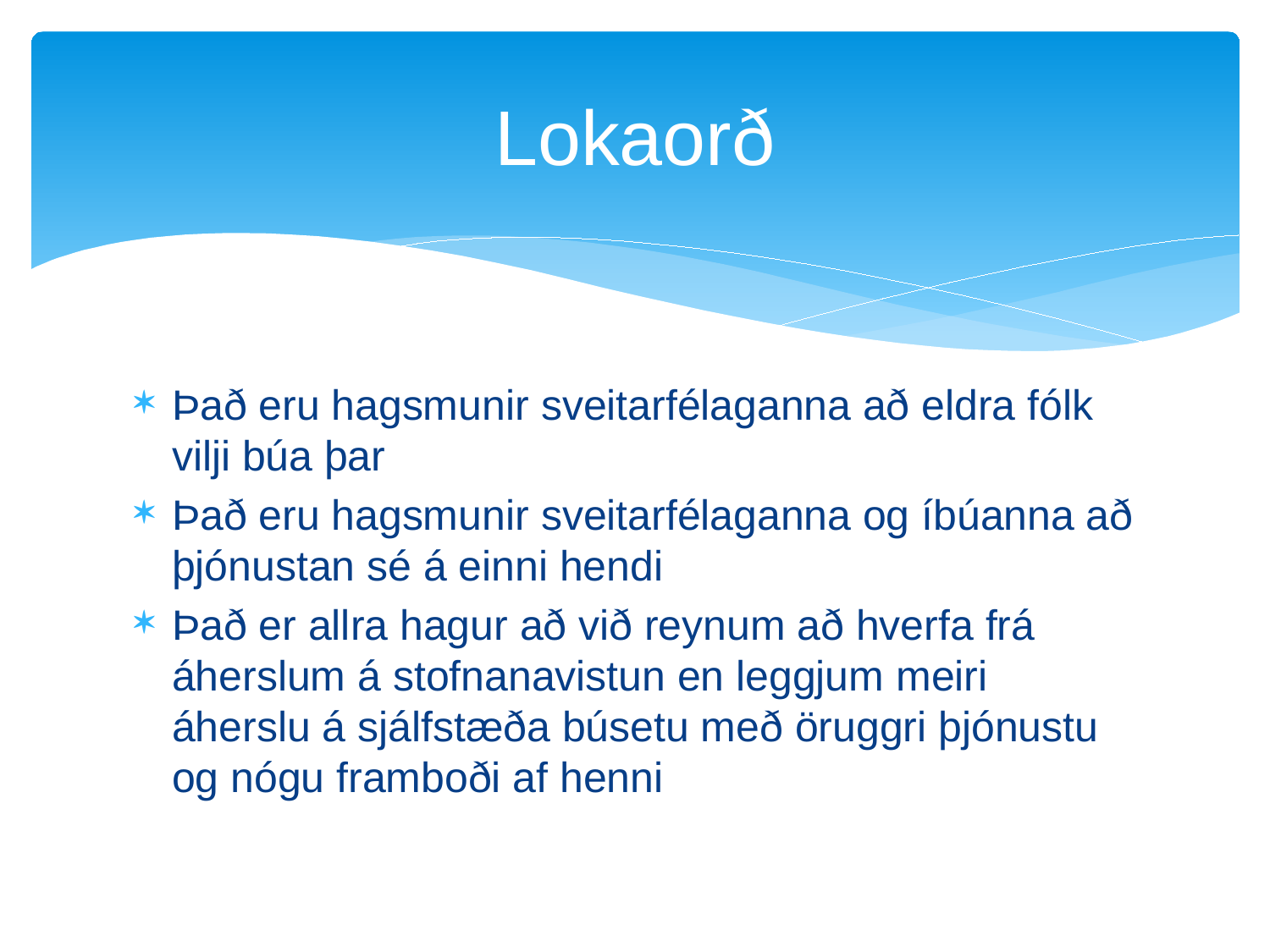

# Lokaorð
Það eru hagsmunir sveitarfélaganna að eldra fólk vilji búa þar
Það eru hagsmunir sveitarfélaganna og íbúanna að þjónustan sé á einni hendi
Það er allra hagur að við reynum að hverfa frá áherslum á stofnanavistun en leggjum meiri áherslu á sjálfstæða búsetu með öruggri þjónustu og nógu framboði af henni